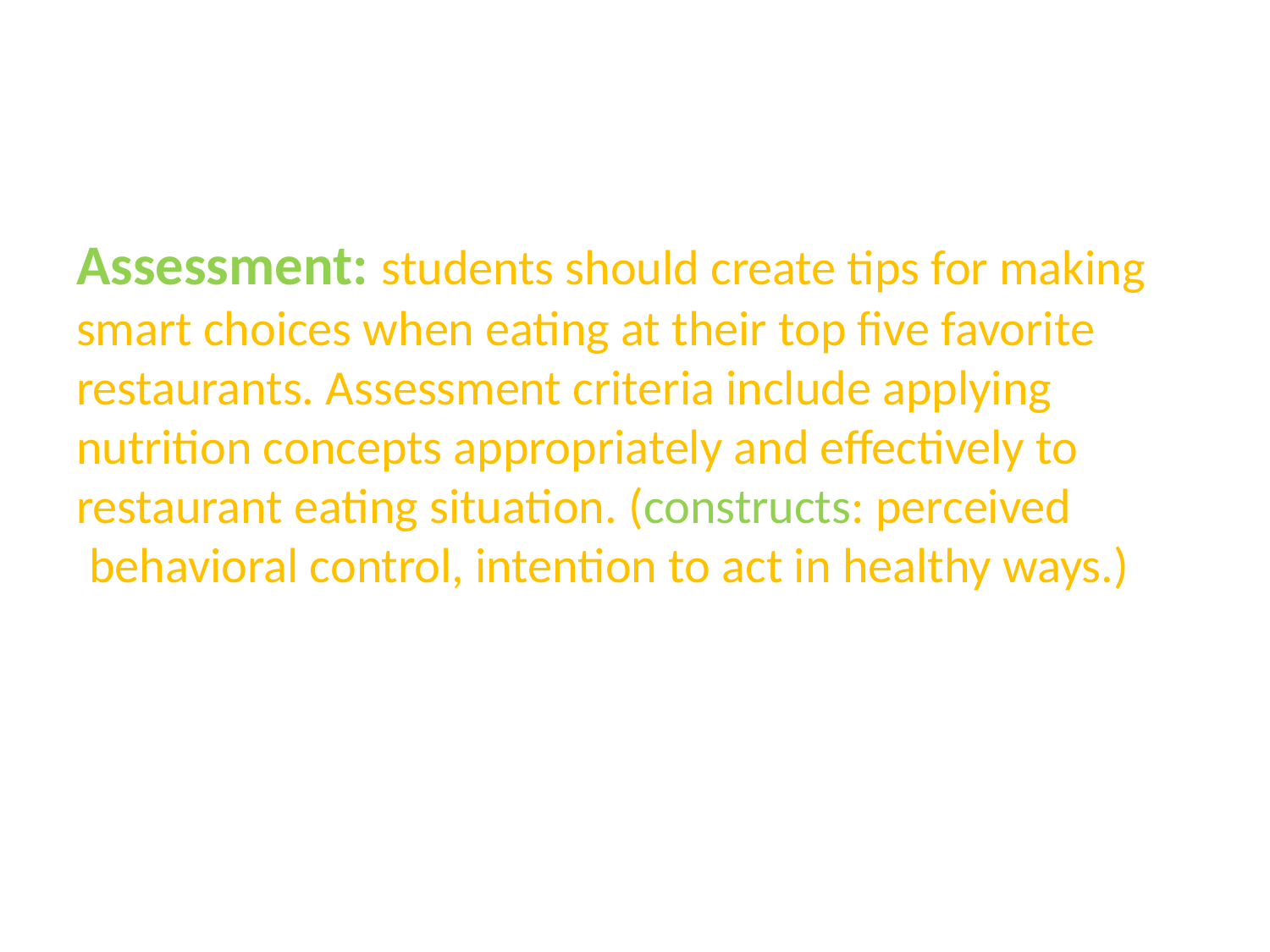

Assessment: students should create tips for making smart choices when eating at their top five favorite restaurants. Assessment criteria include applying nutrition concepts appropriately and effectively to restaurant eating situation. (constructs: perceived behavioral control, intention to act in healthy ways.)